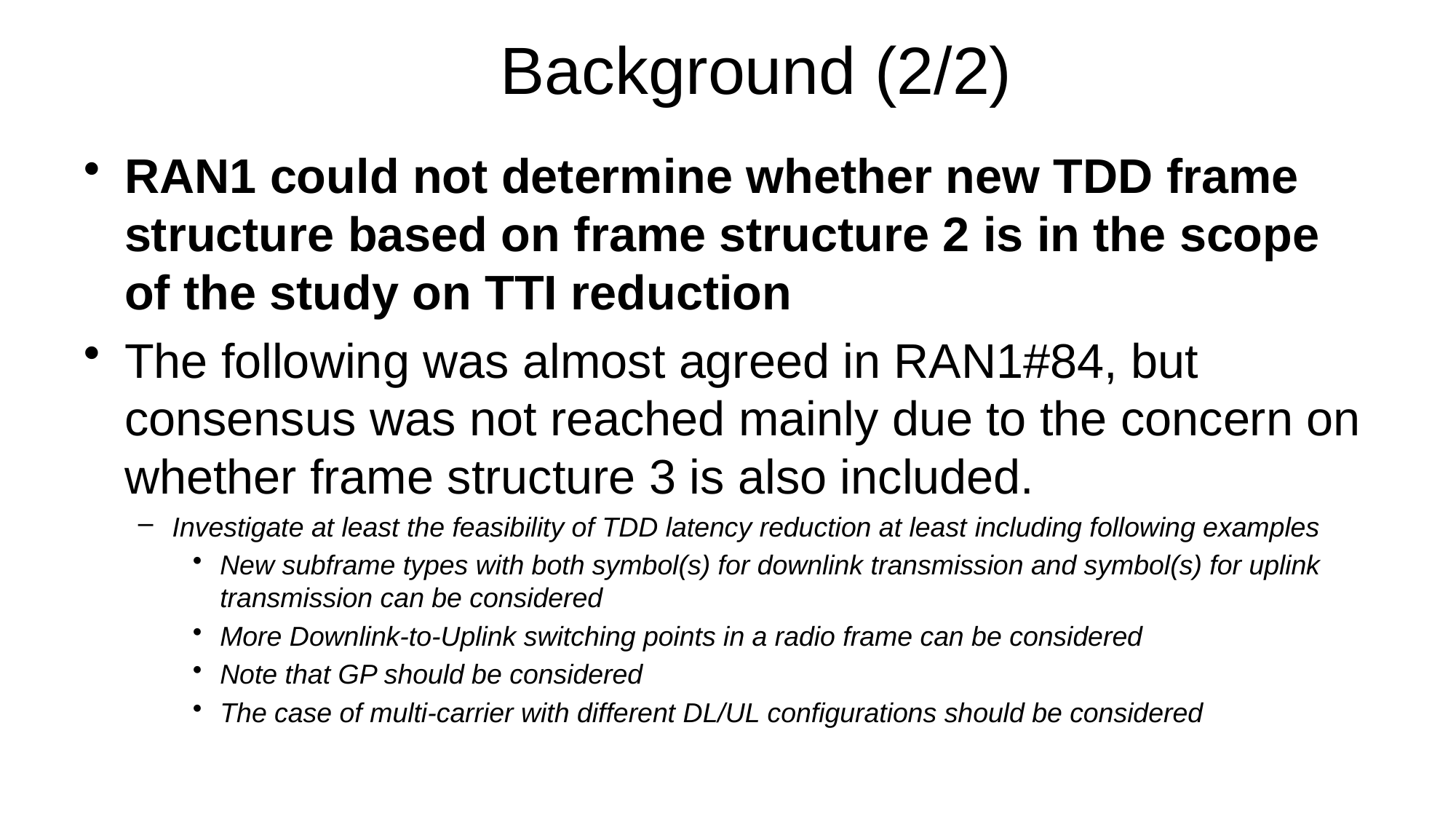

# Background (2/2)
RAN1 could not determine whether new TDD frame structure based on frame structure 2 is in the scope of the study on TTI reduction
The following was almost agreed in RAN1#84, but consensus was not reached mainly due to the concern on whether frame structure 3 is also included.
Investigate at least the feasibility of TDD latency reduction at least including following examples
New subframe types with both symbol(s) for downlink transmission and symbol(s) for uplink transmission can be considered
More Downlink-to-Uplink switching points in a radio frame can be considered
Note that GP should be considered
The case of multi-carrier with different DL/UL configurations should be considered